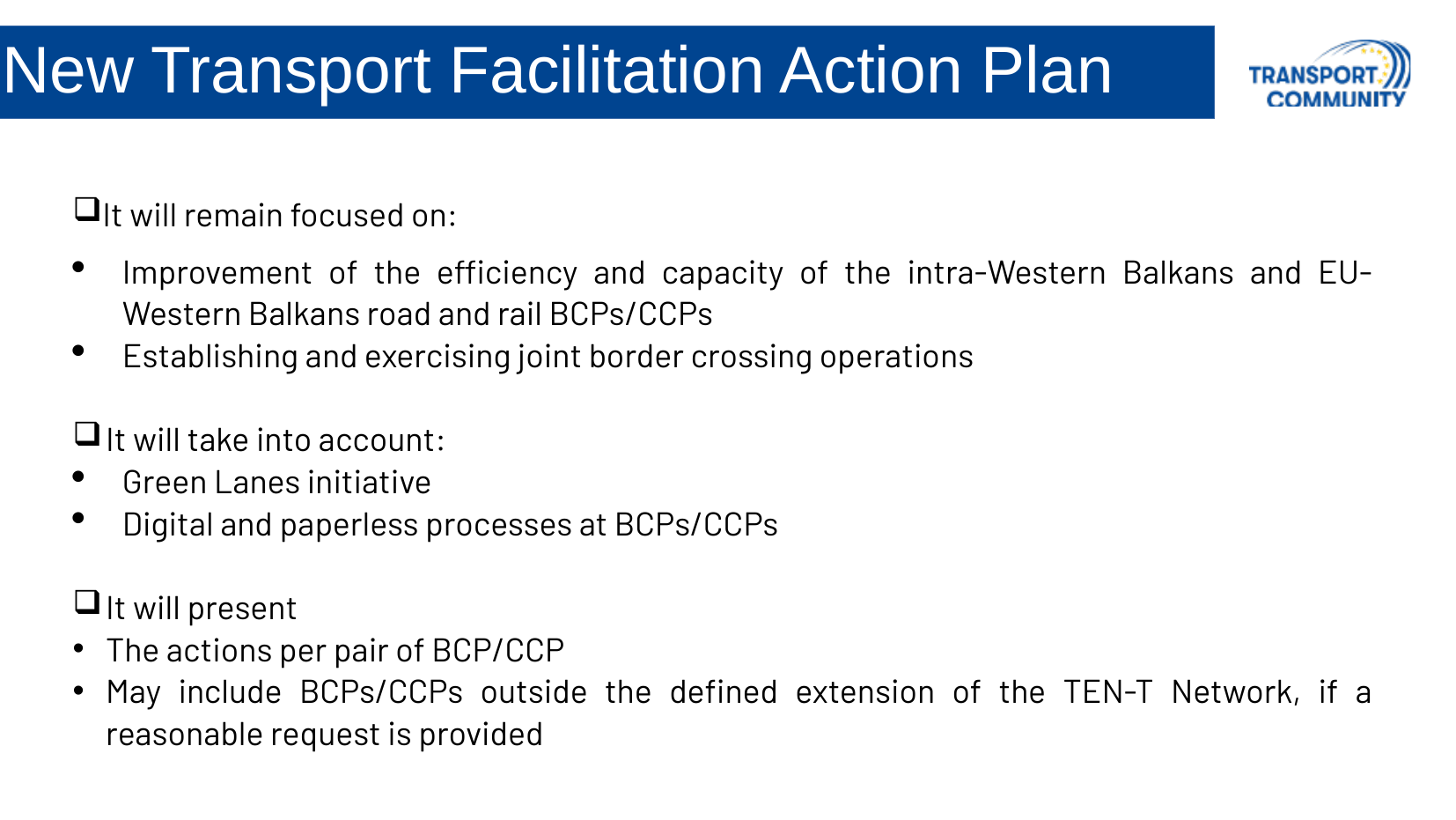

# New Transport Facilitation Action Plan
It will remain focused on:
Improvement of the efficiency and capacity of the intra-Western Balkans and EU-Western Balkans road and rail BCPs/CCPs
Establishing and exercising joint border crossing operations

It will take into account:
Green Lanes initiative
Digital and paperless processes at BCPs/CCPs

It will present
The actions per pair of BCP/CCP
May include BCPs/CCPs outside the defined extension of the TEN-T Network, if a reasonable request is provided